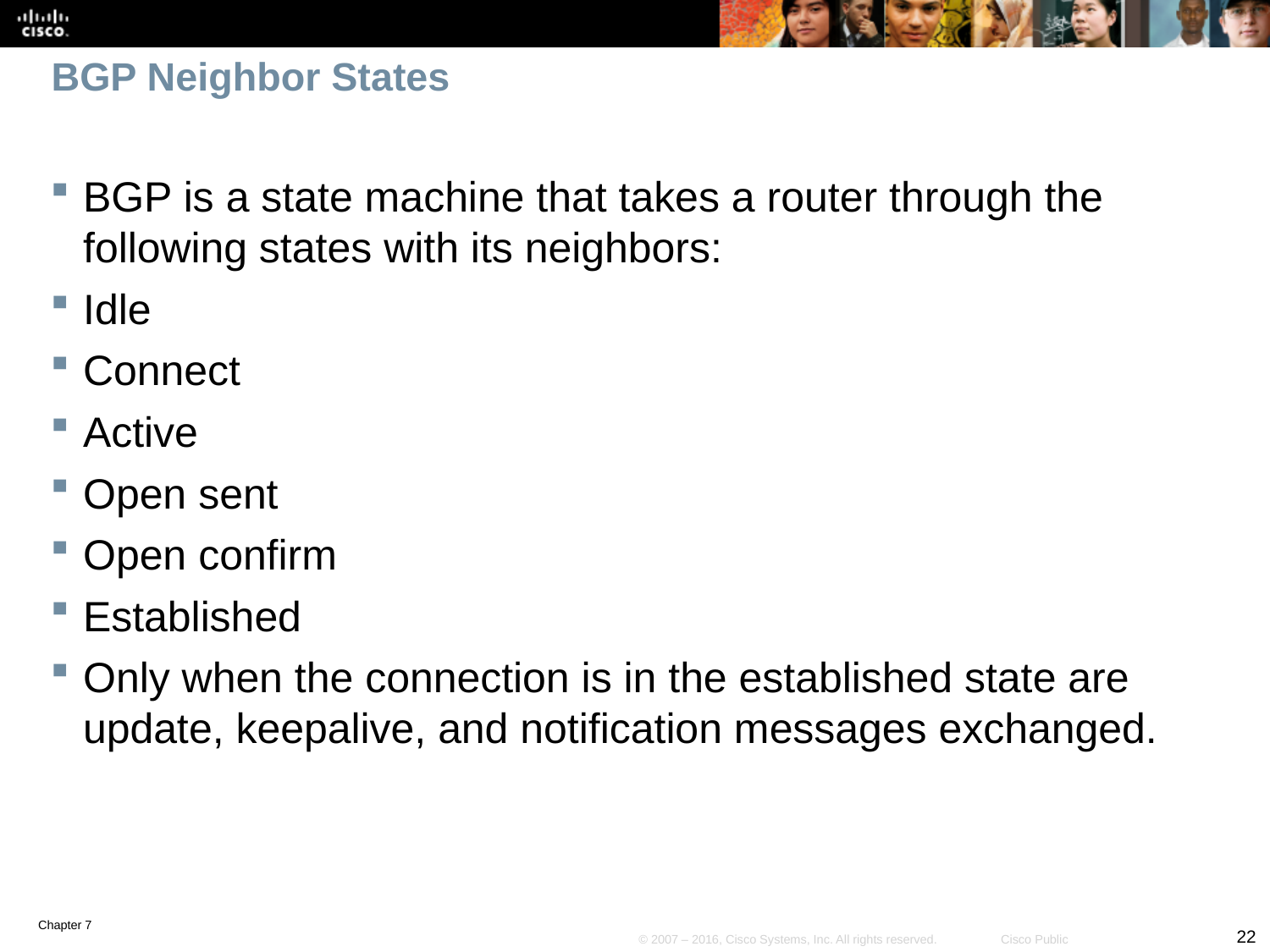

# BGP Neighbor States
BGP is a state machine that takes a router through the following states with its neighbors:
Idle
Connect
Active
Open sent
Open confirm
Established
Only when the connection is in the established state are update, keepalive, and notification messages exchanged.